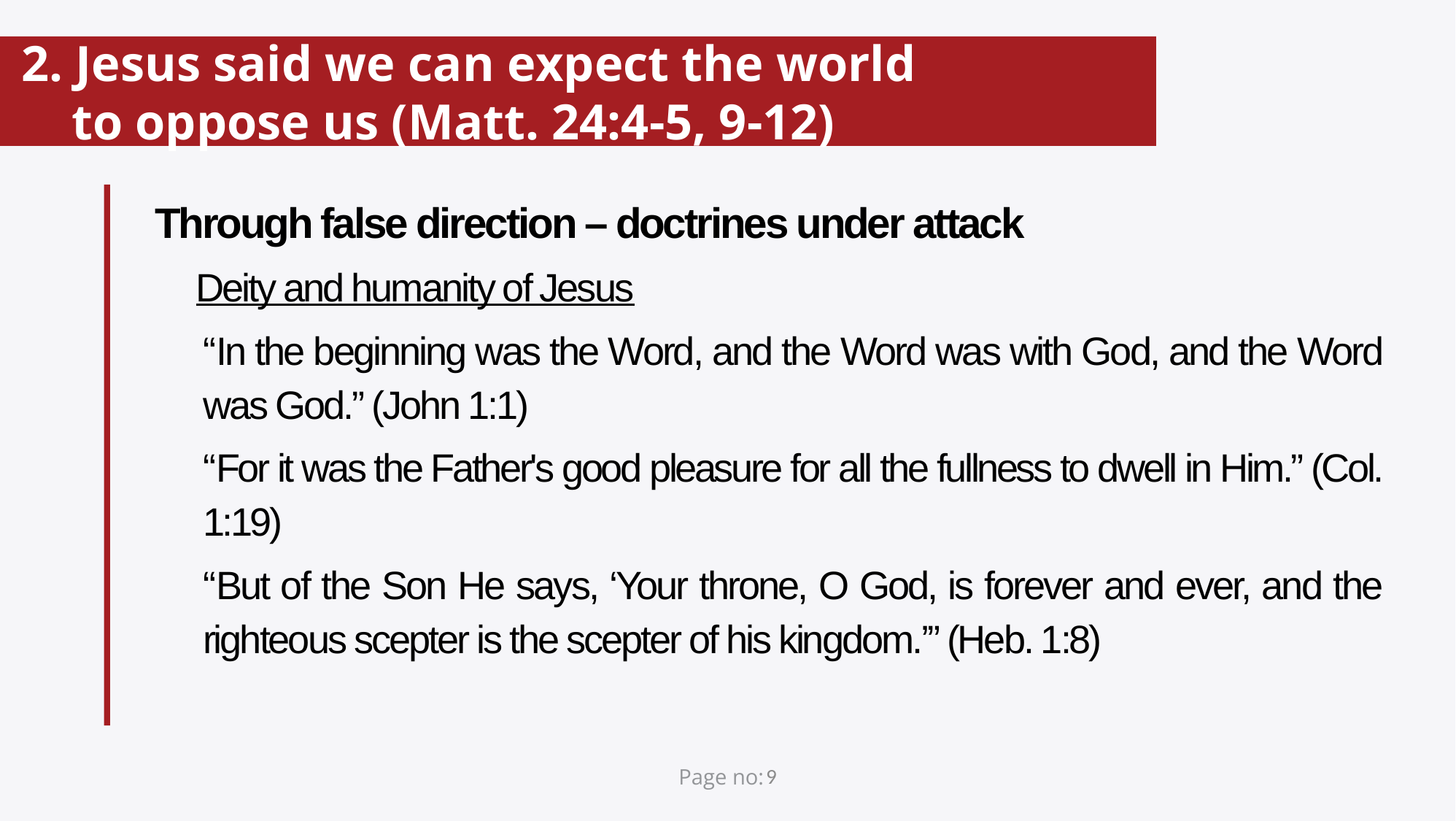

# 2. Jesus said we can expect the world to oppose us (Matt. 24:4-5, 9-12)
Through false direction – doctrines under attack
Deity and humanity of Jesus
“In the beginning was the Word, and the Word was with God, and the Word was God.” (John 1:1)
“For it was the Father's good pleasure for all the fullness to dwell in Him.” (Col. 1:19)
“But of the Son He says, ‘Your throne, O God, is forever and ever, and the righteous scepter is the scepter of his kingdom.’” (Heb. 1:8)